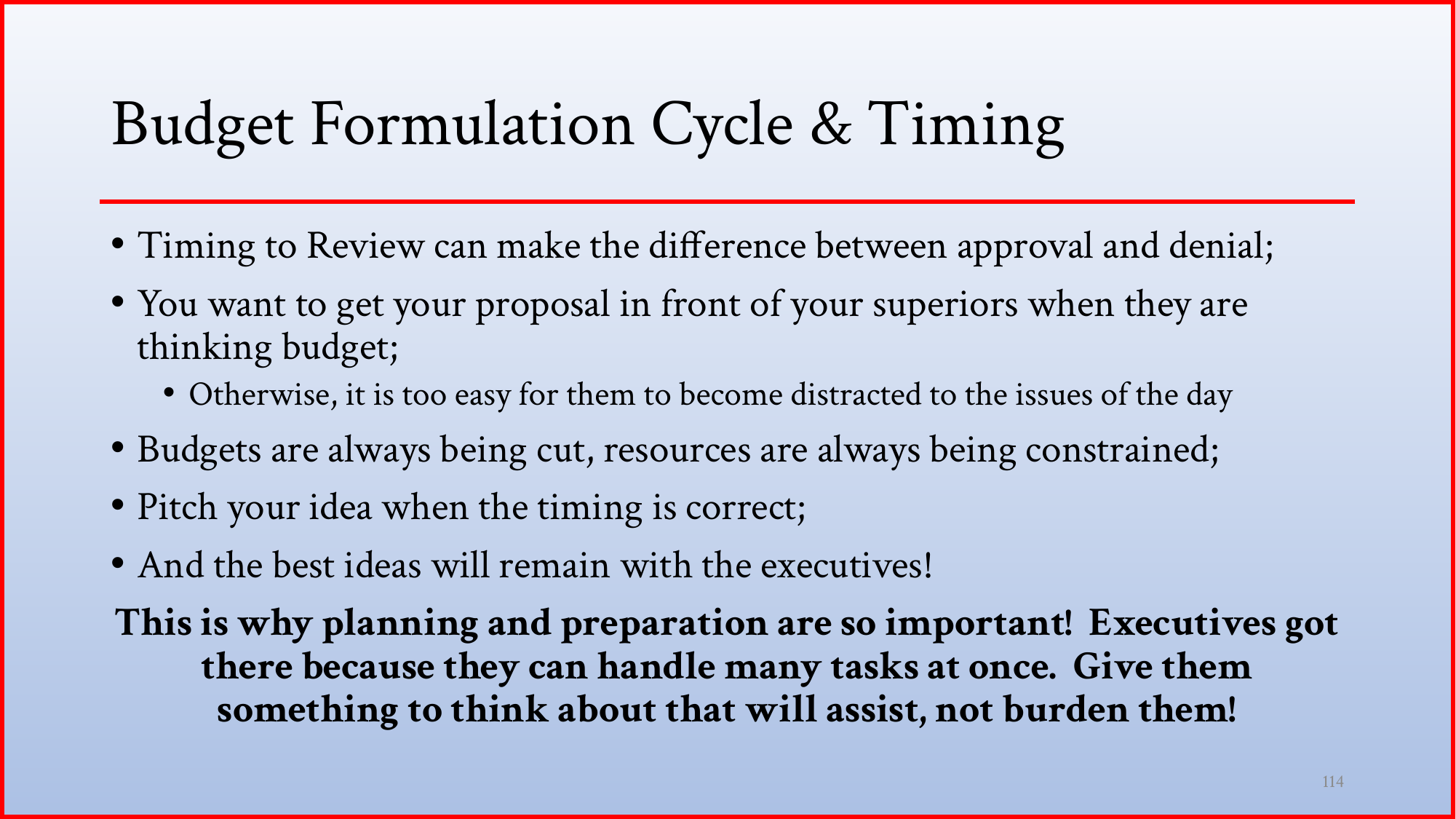

# Budget Formulation Cycle & Timing
Timing to Review can make the difference between approval and denial;
You want to get your proposal in front of your superiors when they are thinking budget;
Otherwise, it is too easy for them to become distracted to the issues of the day
Budgets are always being cut, resources are always being constrained;
Pitch your idea when the timing is correct;
And the best ideas will remain with the executives!
This is why planning and preparation are so important!  Executives got there because they can handle many tasks at once.  Give them something to think about that will assist, not burden them!
114